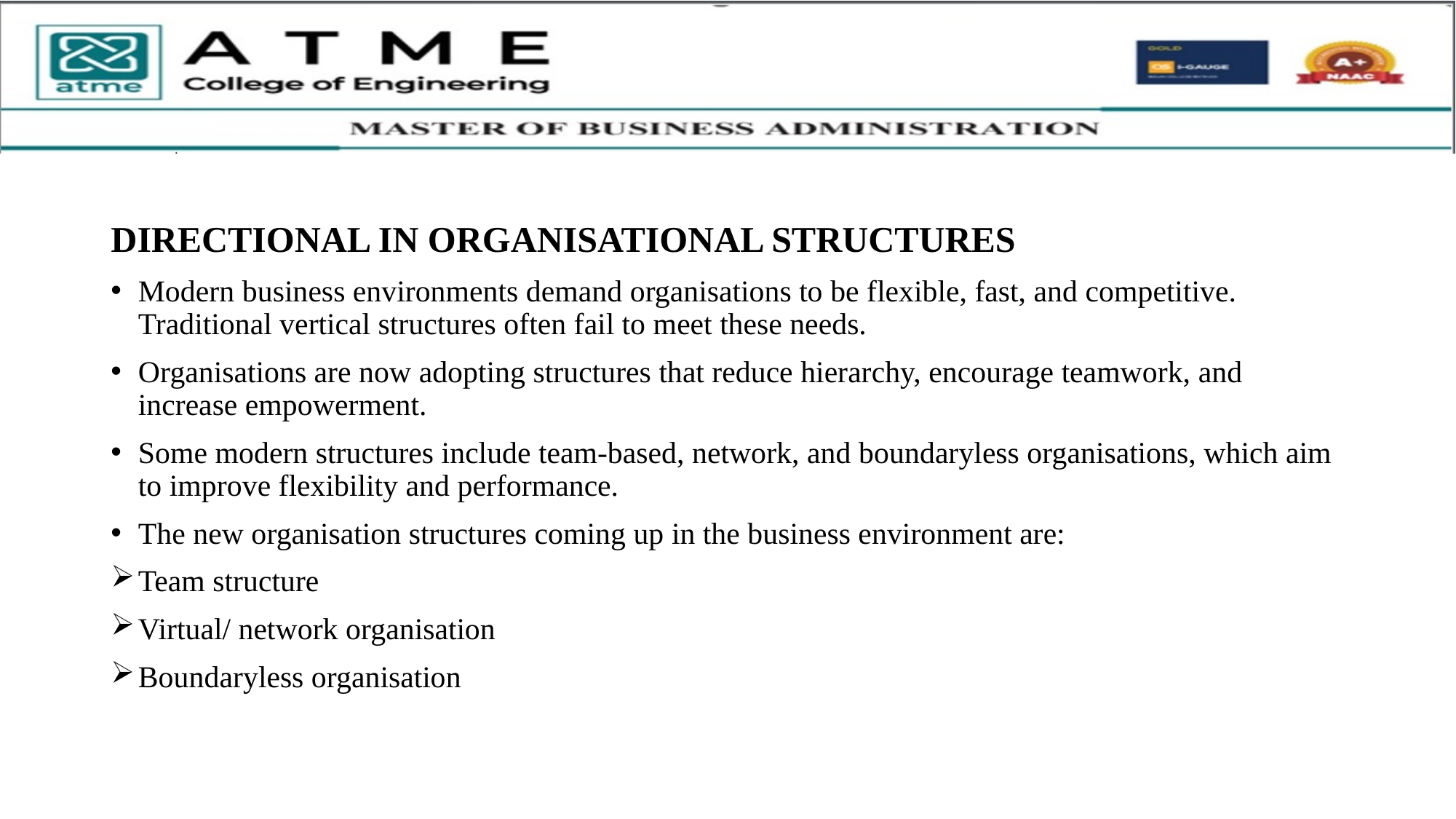

DIRECTIONAL IN ORGANISATIONAL STRUCTURES
Modern business environments demand organisations to be flexible, fast, and competitive. Traditional vertical structures often fail to meet these needs.
Organisations are now adopting structures that reduce hierarchy, encourage teamwork, and increase empowerment.
Some modern structures include team-based, network, and boundaryless organisations, which aim to improve flexibility and performance.
The new organisation structures coming up in the business environment are:
Team structure
Virtual/ network organisation
Boundaryless organisation